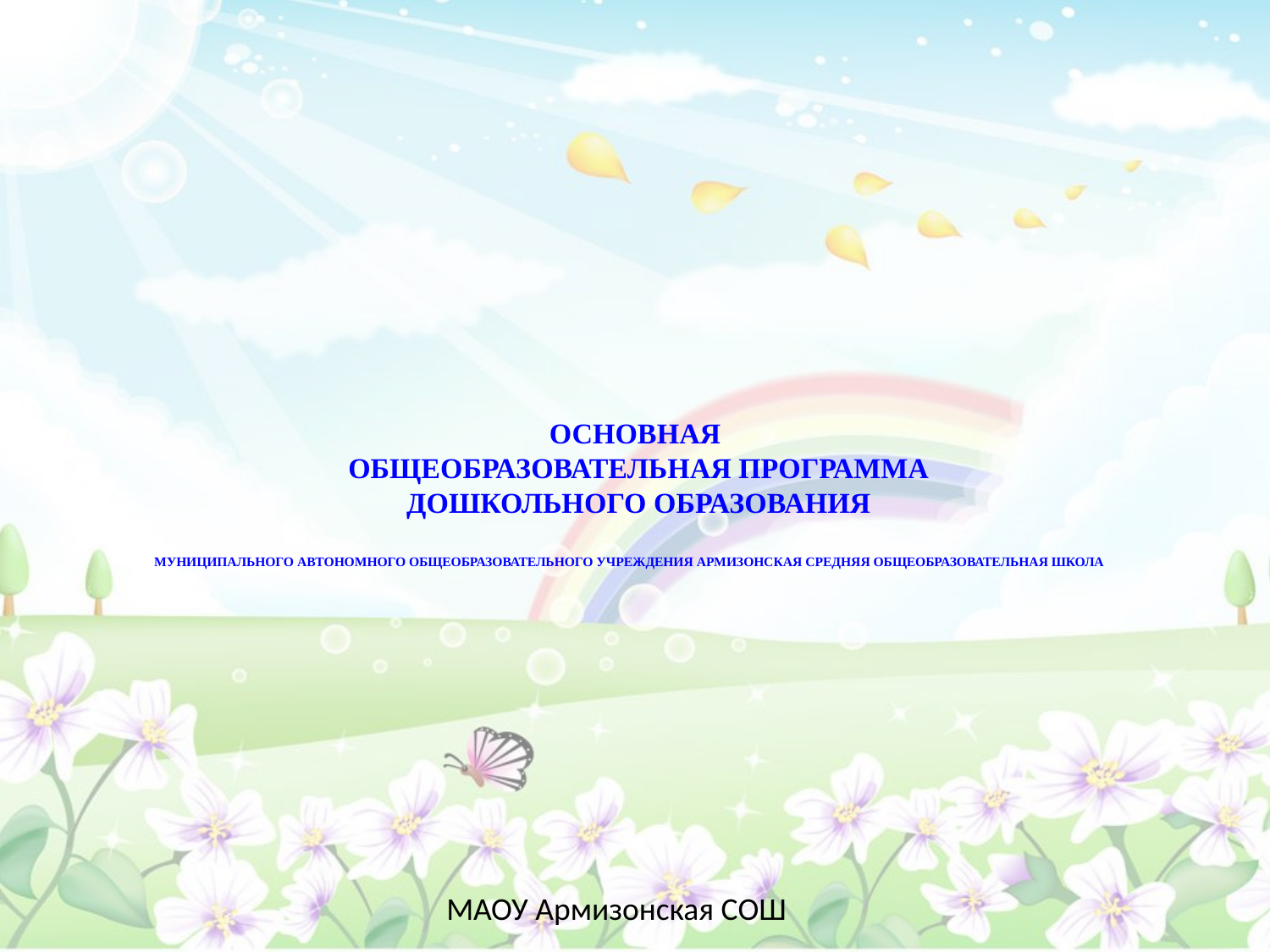

ОСНОВНАЯ
ОБЩЕОБРАЗОВАТЕЛЬНАЯ ПРОГРАММА
ДОШКОЛЬНОГО ОБРАЗОВАНИЯ
МУНИЦИПАЛЬНОГО АВТОНОМНОГО ОБЩЕОБРАЗОВАТЕЛЬНОГО УЧРЕЖДЕНИЯ АРМИЗОНСКАЯ СРЕДНЯЯ ОБЩЕОБРАЗОВАТЕЛЬНАЯ ШКОЛА
МАОУ Армизонская СОШ